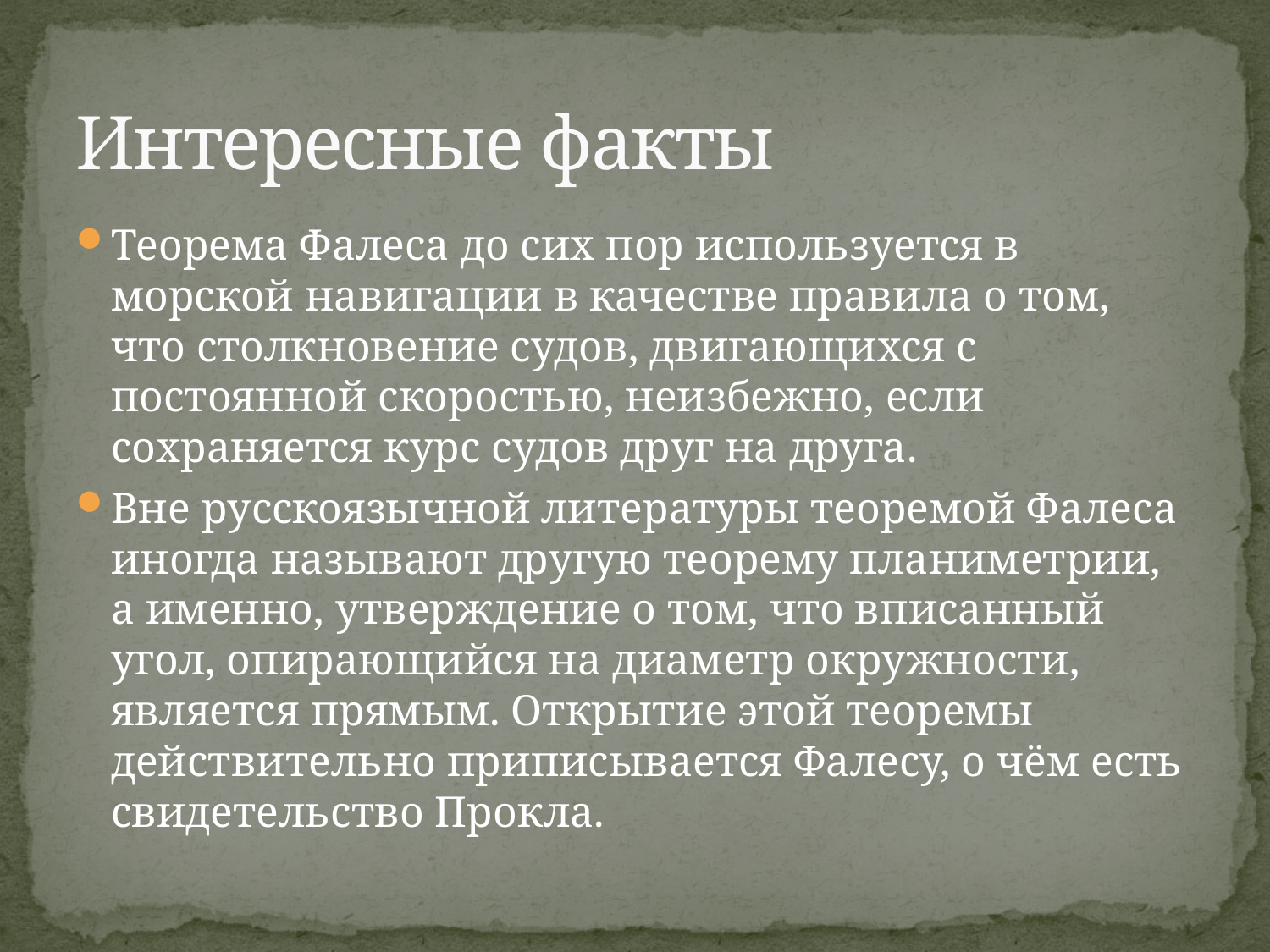

# Интересные факты
Теорема Фалеса до сих пор используется в морской навигации в качестве правила о том, что столкновение судов, двигающихся с постоянной скоростью, неизбежно, если сохраняется курс судов друг на друга.
Вне русскоязычной литературы теоремой Фалеса иногда называют другую теорему планиметрии, а именно, утверждение о том, что вписанный угол, опирающийся на диаметр окружности, является прямым. Открытие этой теоремы действительно приписывается Фалесу, о чём есть свидетельство Прокла.